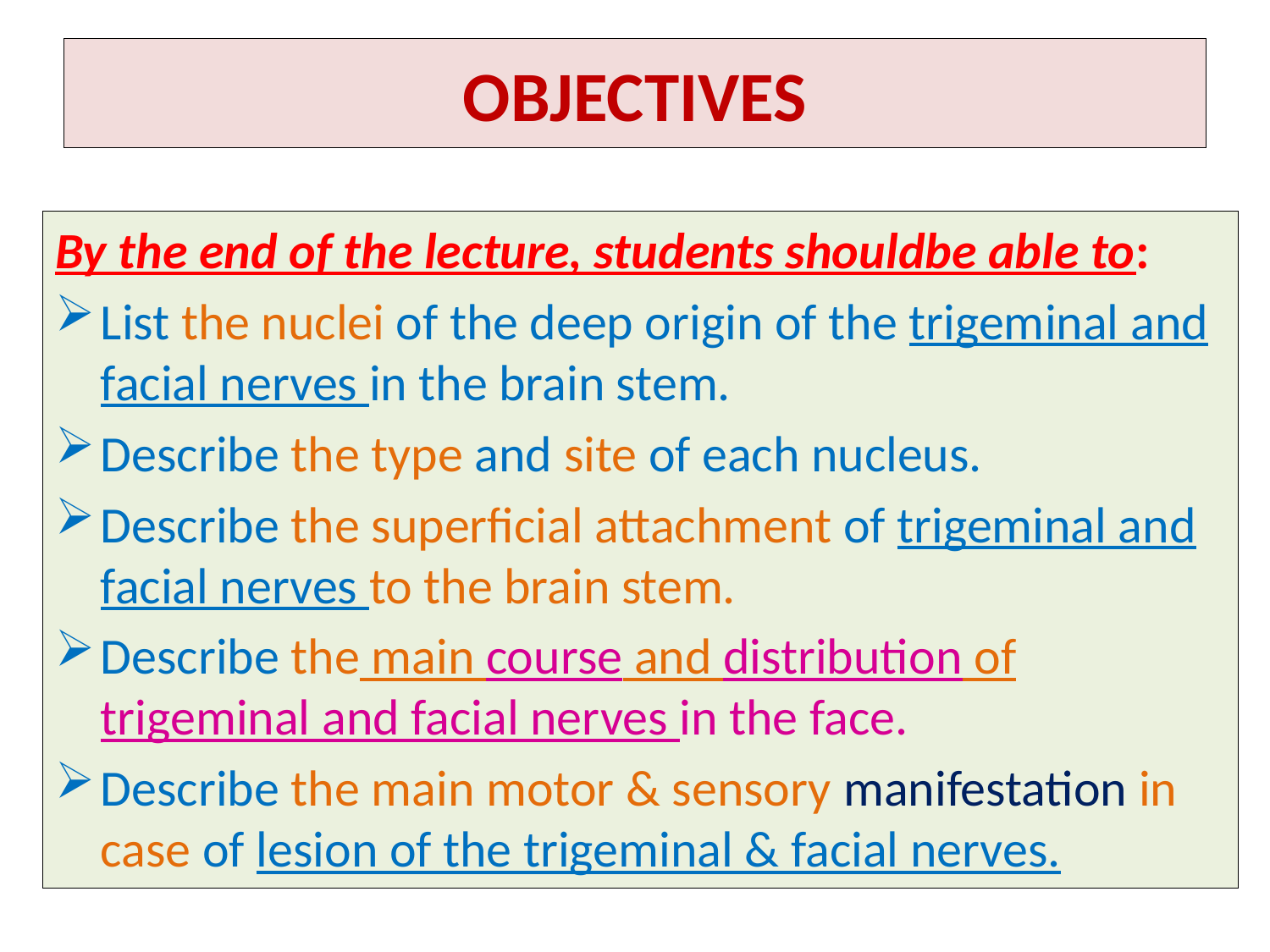

# OBJECTIVES
By the end of the lecture, students shouldbe able to:
List the nuclei of the deep origin of the trigeminal and facial nerves in the brain stem.
Describe the type and site of each nucleus.
Describe the superficial attachment of trigeminal and facial nerves to the brain stem.
Describe the main course and distribution of trigeminal and facial nerves in the face.
Describe the main motor & sensory manifestation in case of lesion of the trigeminal & facial nerves.